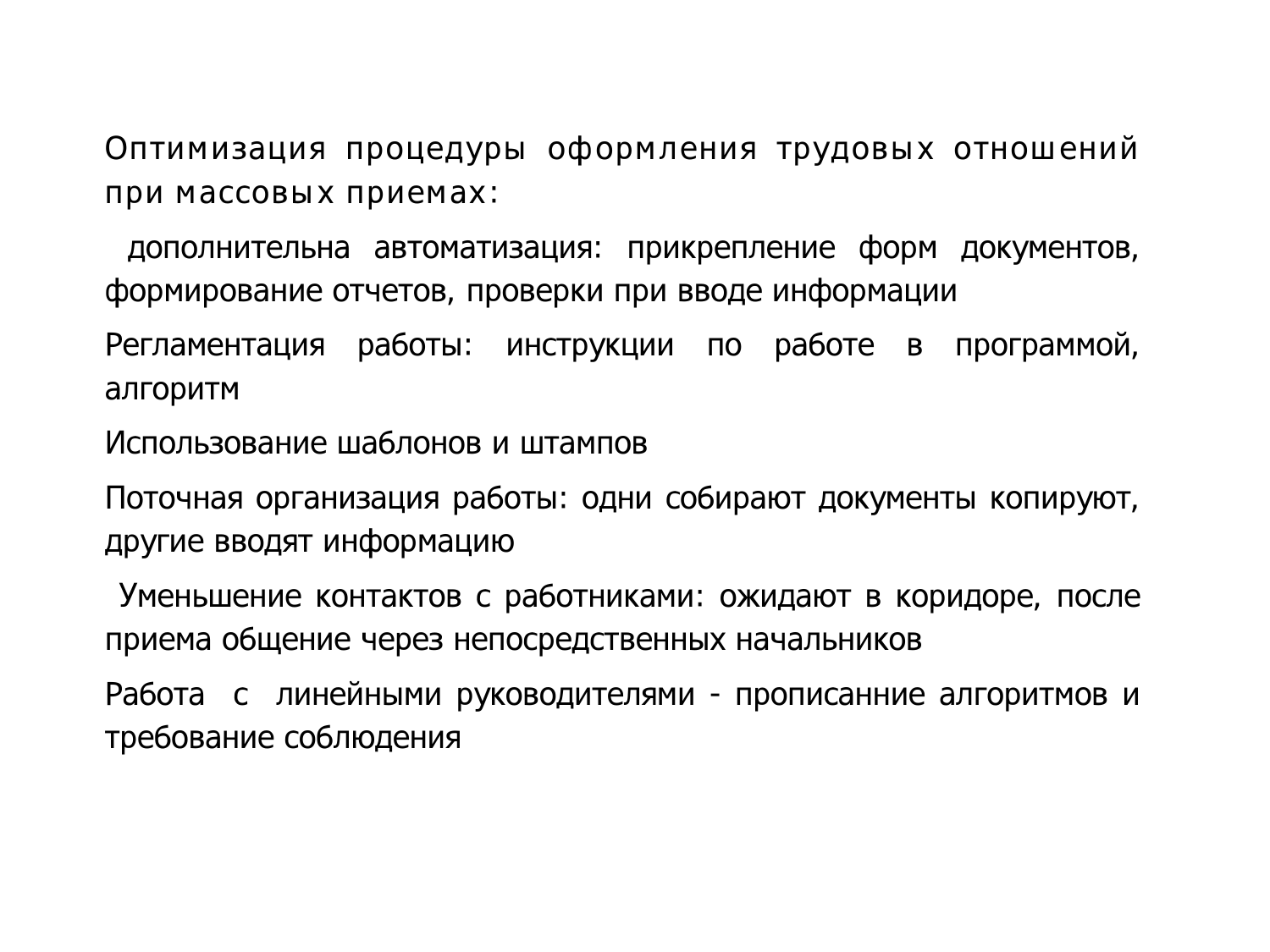

Оптимизация процедуры оформления трудовых отношений при массовых приемах:
 дополнительна автоматизация: прикрепление форм документов, формирование отчетов, проверки при вводе информации
Регламентация работы: инструкции по работе в программой, алгоритм
Использование шаблонов и штампов
Поточная организация работы: одни собирают документы копируют, другие вводят информацию
 Уменьшение контактов с работниками: ожидают в коридоре, после приема общение через непосредственных начальников
Работа  с  линейными руководителями - прописанние алгоритмов и требование соблюдения